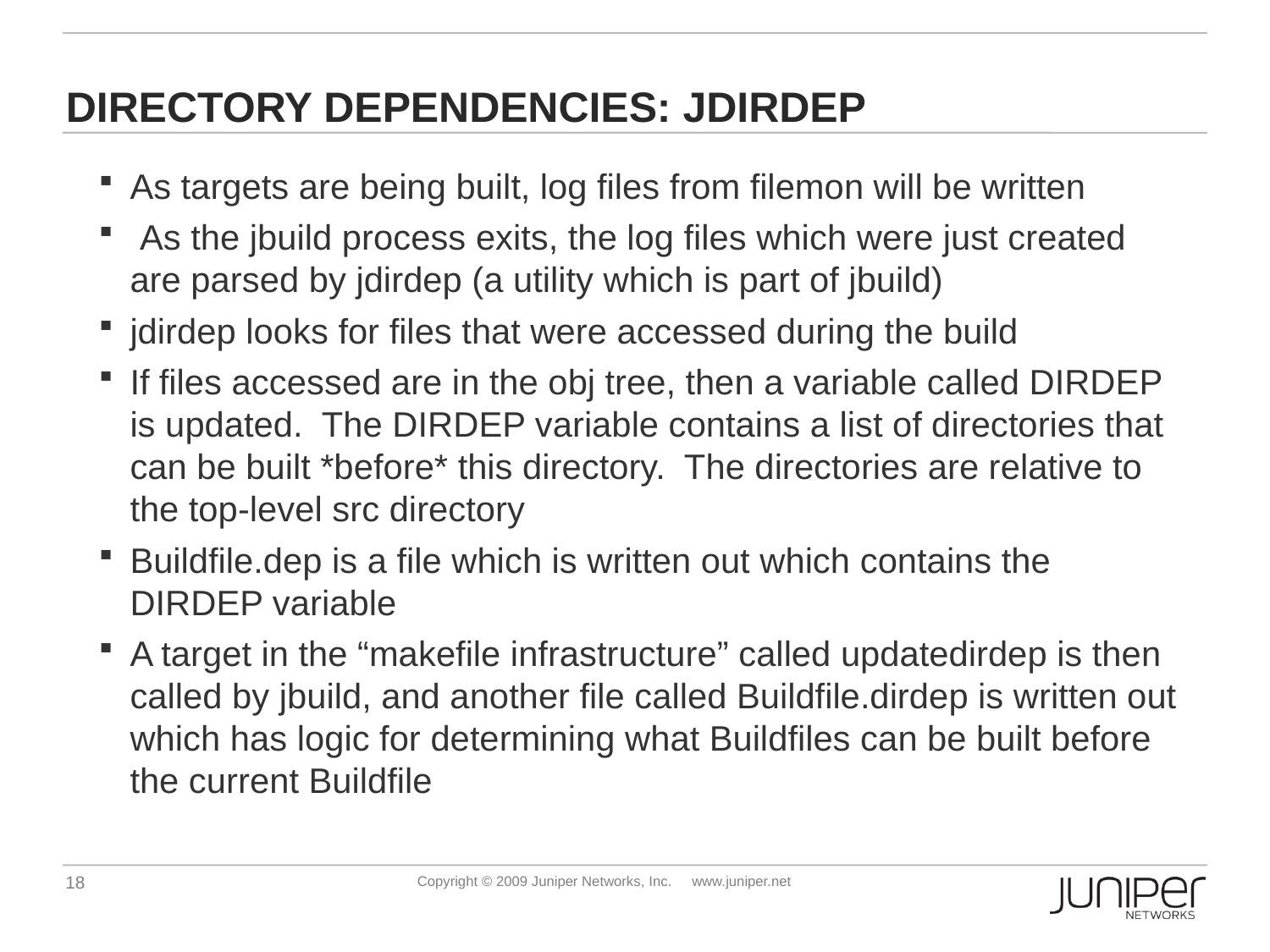

# Directory dependencies: jdirdep
As targets are being built, log files from filemon will be written
 As the jbuild process exits, the log files which were just created are parsed by jdirdep (a utility which is part of jbuild)
jdirdep looks for files that were accessed during the build
If files accessed are in the obj tree, then a variable called DIRDEP is updated.  The DIRDEP variable contains a list of directories that can be built *before* this directory.  The directories are relative to the top-level src directory
Buildfile.dep is a file which is written out which contains the DIRDEP variable
A target in the “makefile infrastructure” called updatedirdep is then called by jbuild, and another file called Buildfile.dirdep is written out which has logic for determining what Buildfiles can be built before the current Buildfile